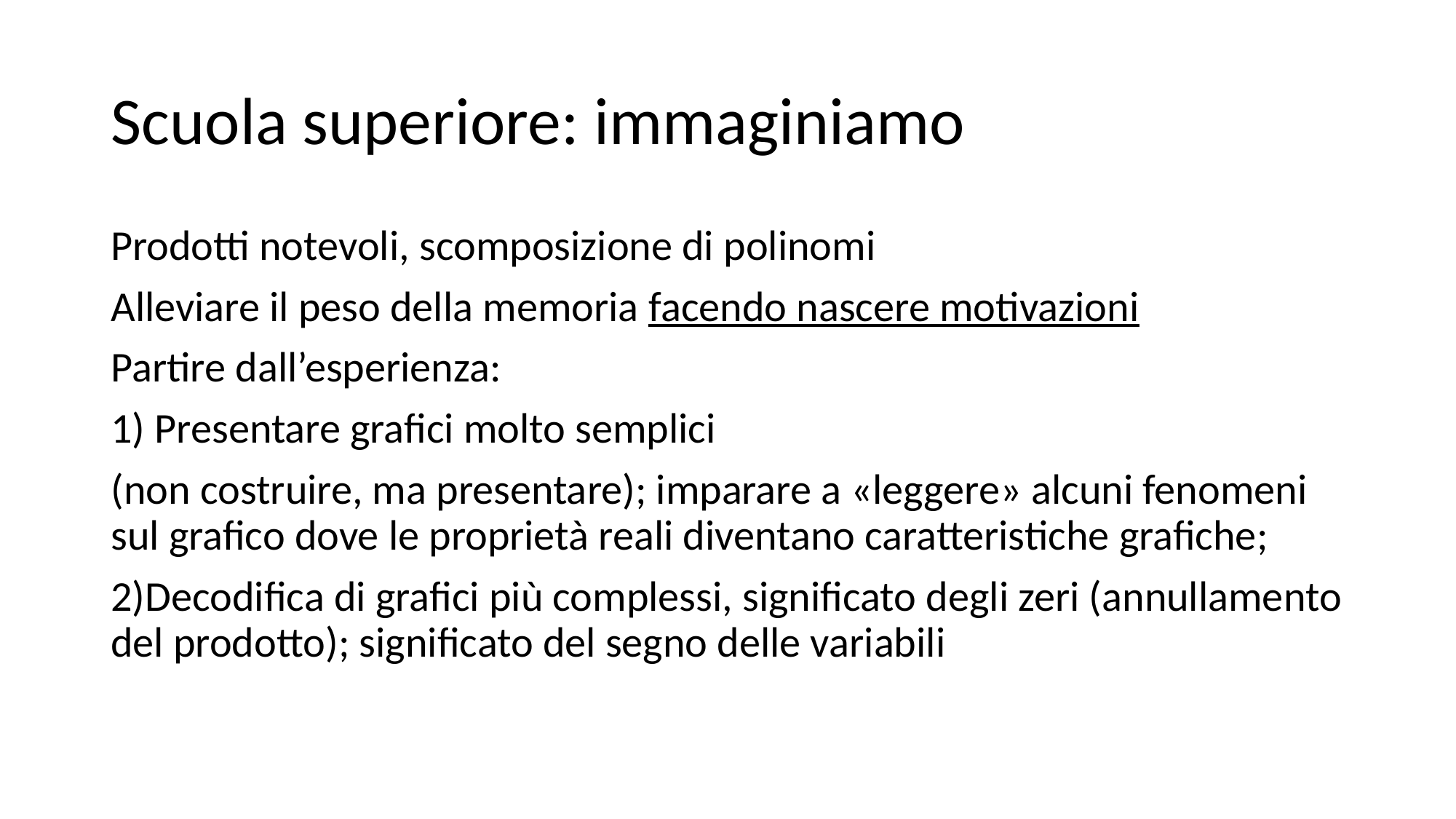

# Scuola superiore: immaginiamo
Prodotti notevoli, scomposizione di polinomi
Alleviare il peso della memoria facendo nascere motivazioni
Partire dall’esperienza:
1) Presentare grafici molto semplici
(non costruire, ma presentare); imparare a «leggere» alcuni fenomeni sul grafico dove le proprietà reali diventano caratteristiche grafiche;
2)Decodifica di grafici più complessi, significato degli zeri (annullamento del prodotto); significato del segno delle variabili